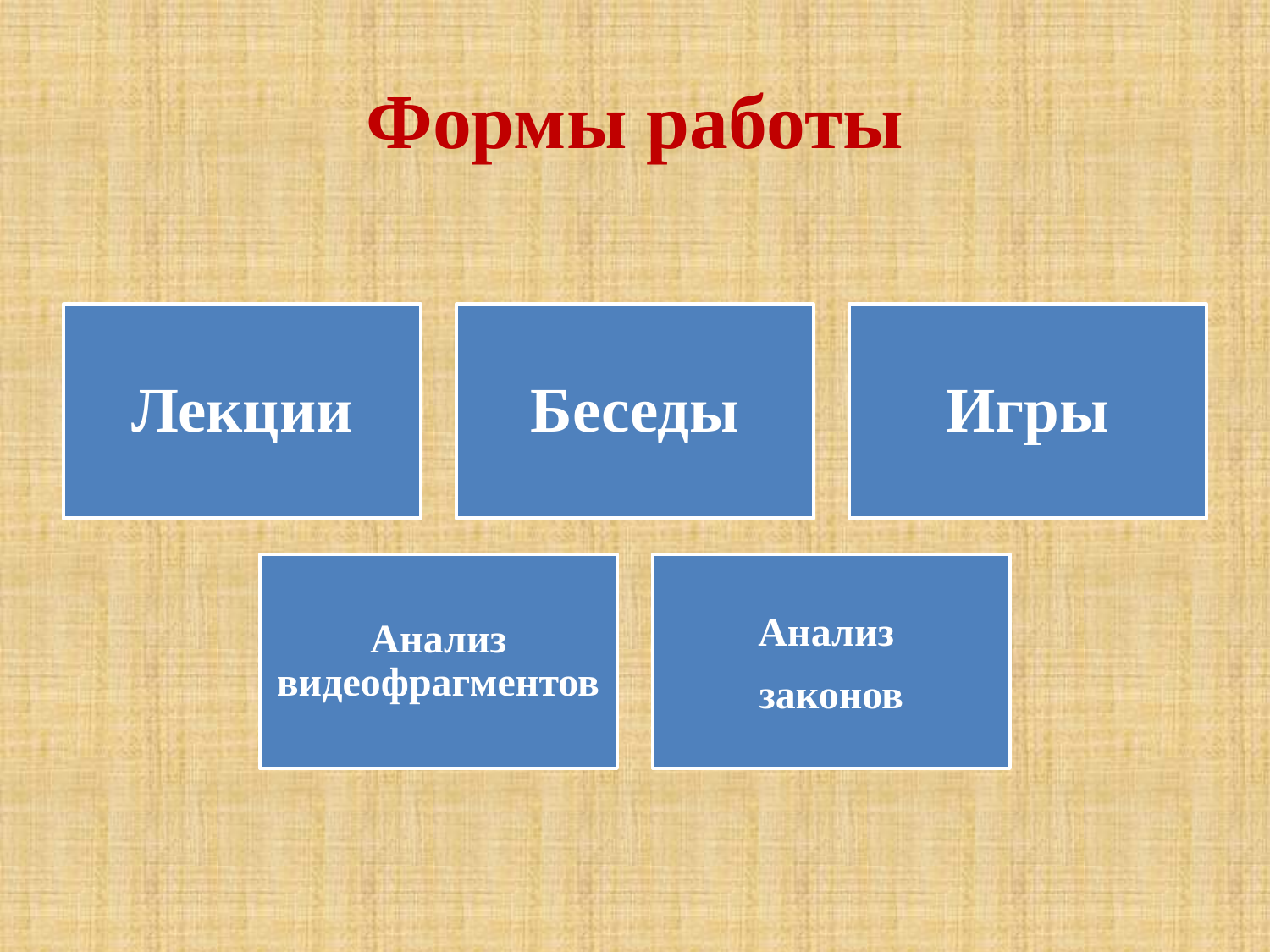

# Формы работы
Лекции
Беседы
Игры
Анализ видеофрагментов
Анализ
законов